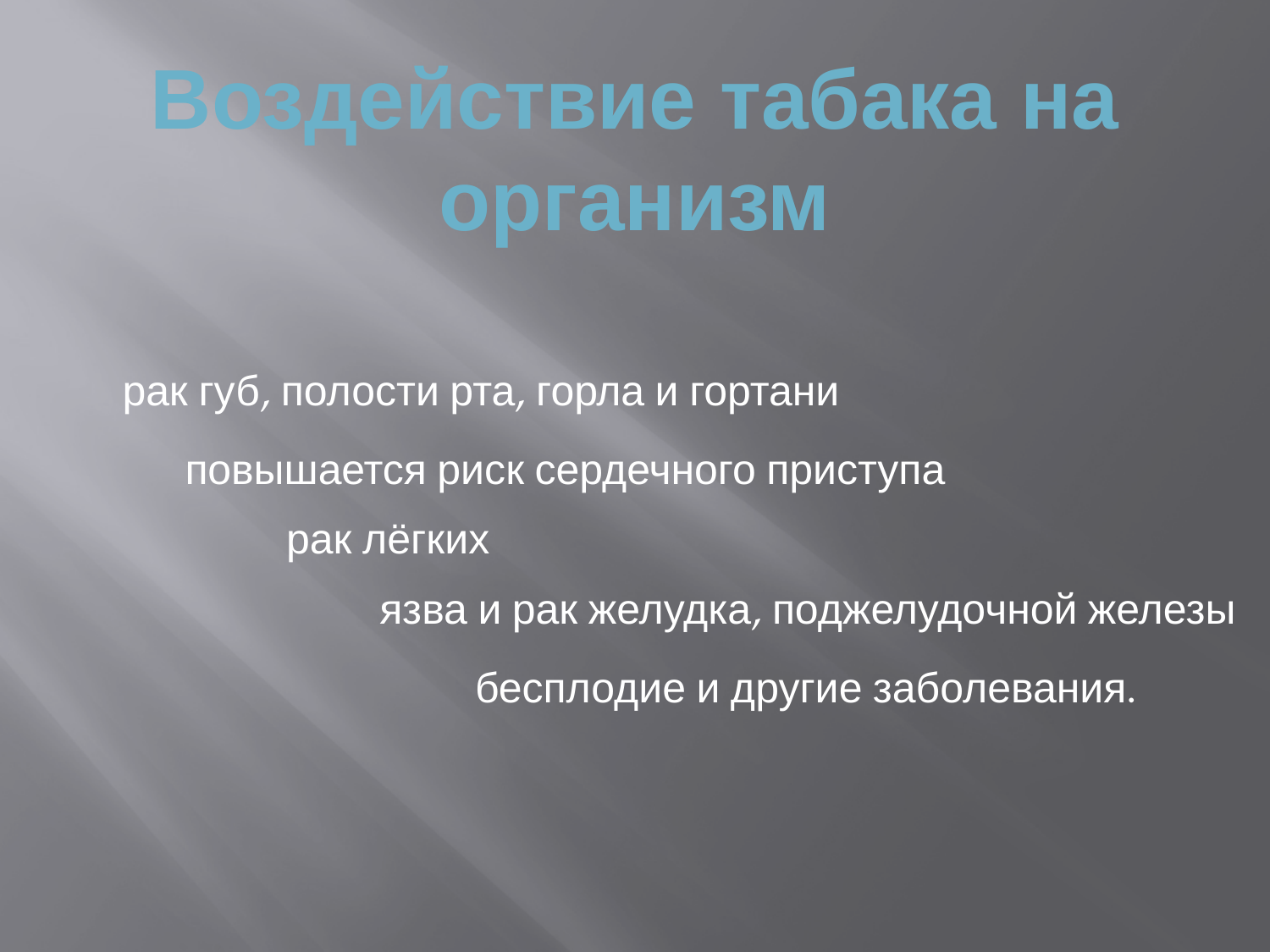

# Воздействие табака на организм
рак губ, полости рта, горла и гортани
повышается риск сердечного приступа
рак лёгких
язва и рак желудка, поджелудочной железы
 бесплодие и другие заболевания.